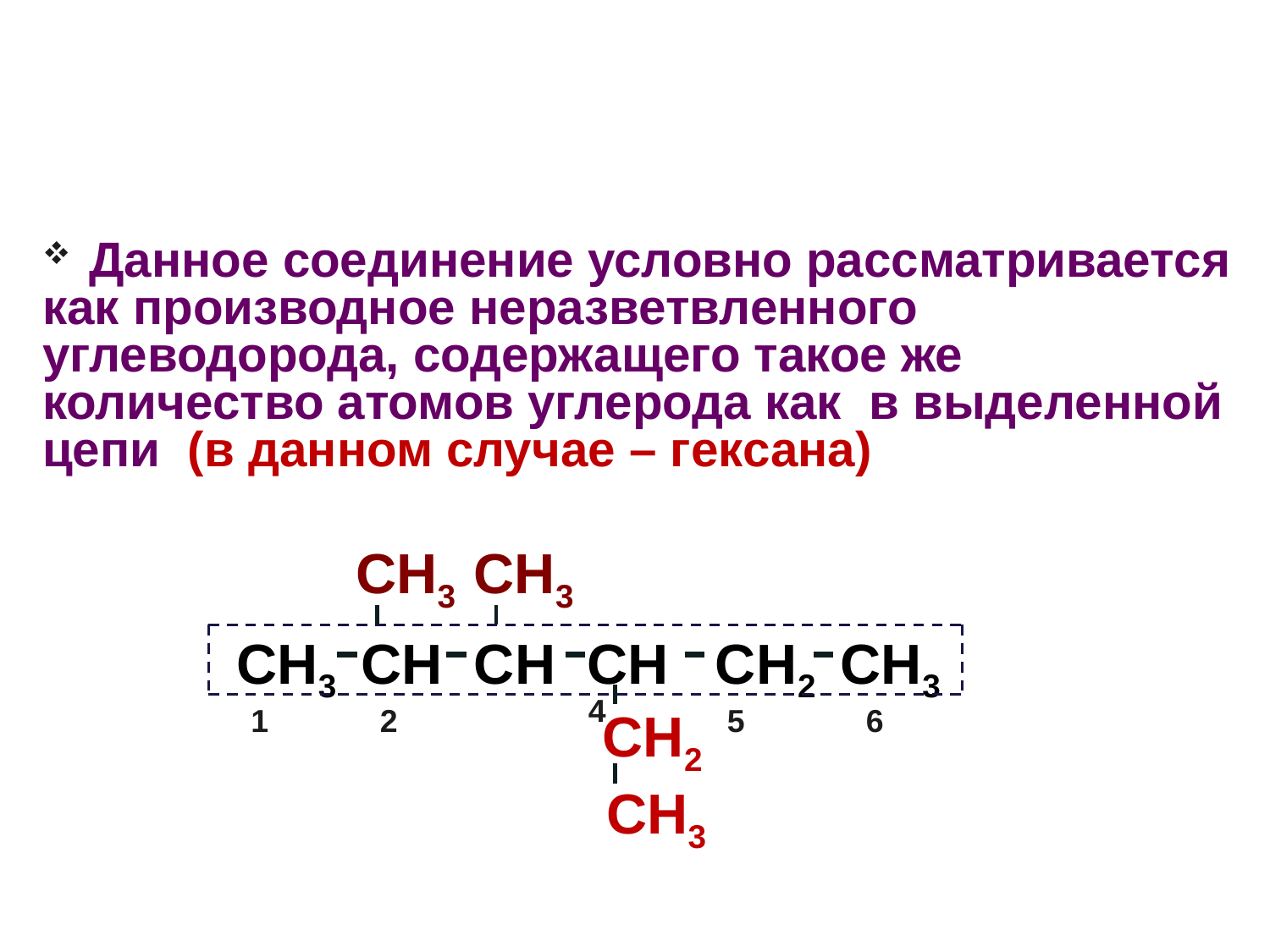

Данное соединение условно рассматривается как производное неразветвленного углеводорода, содержащего такое же количество атомов углерода как  в выделенной цепи  (в данном случае – гексана)

                    СН3  СН3

                                                               СН2
                                    СН3

 СН3  СН  СН  СН   СН2  СН3
4
1
2
5
6